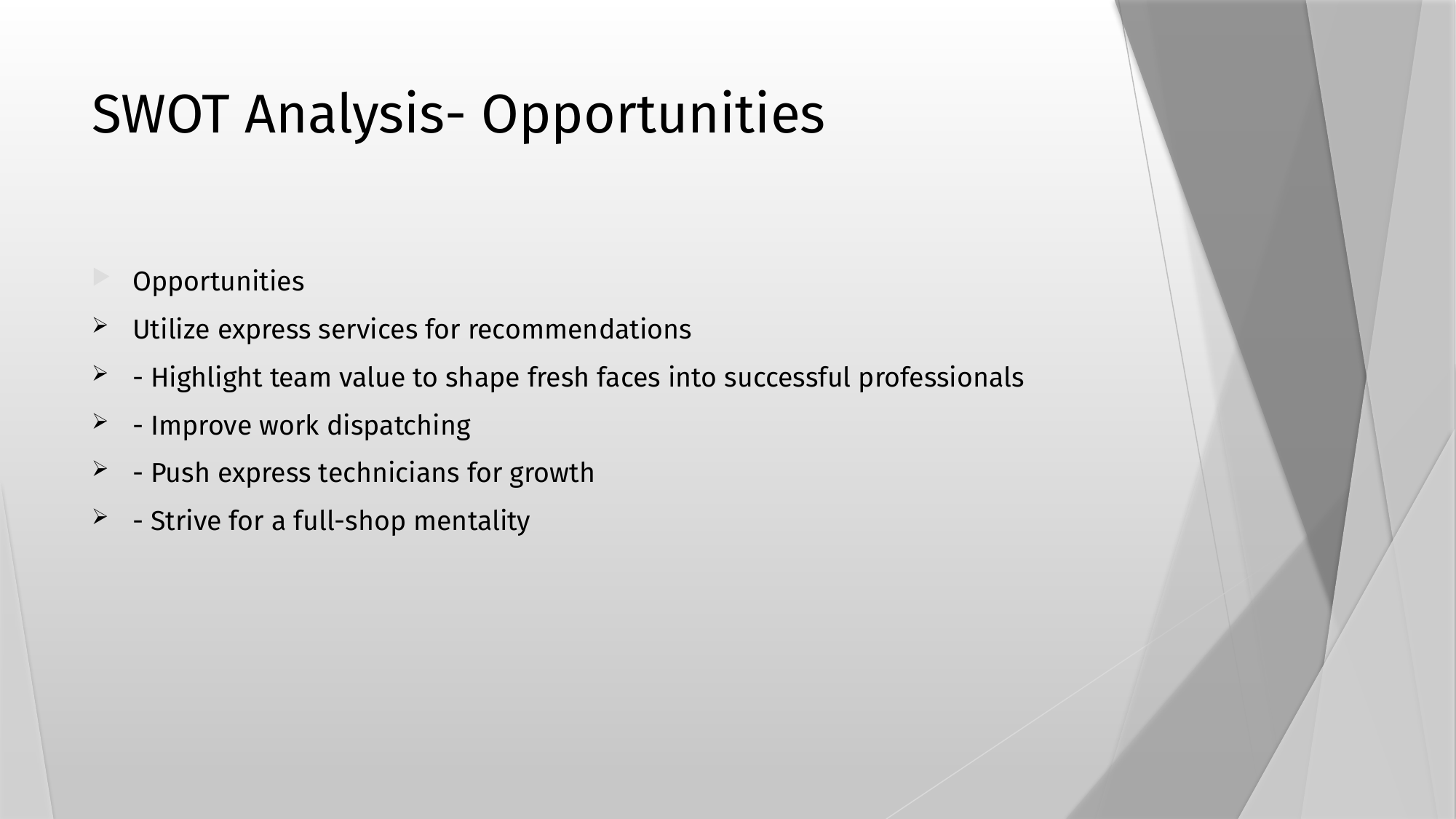

# SWOT Analysis- Opportunities
Opportunities
Utilize express services for recommendations
- Highlight team value to shape fresh faces into successful professionals
- Improve work dispatching
- Push express technicians for growth
- Strive for a full-shop mentality